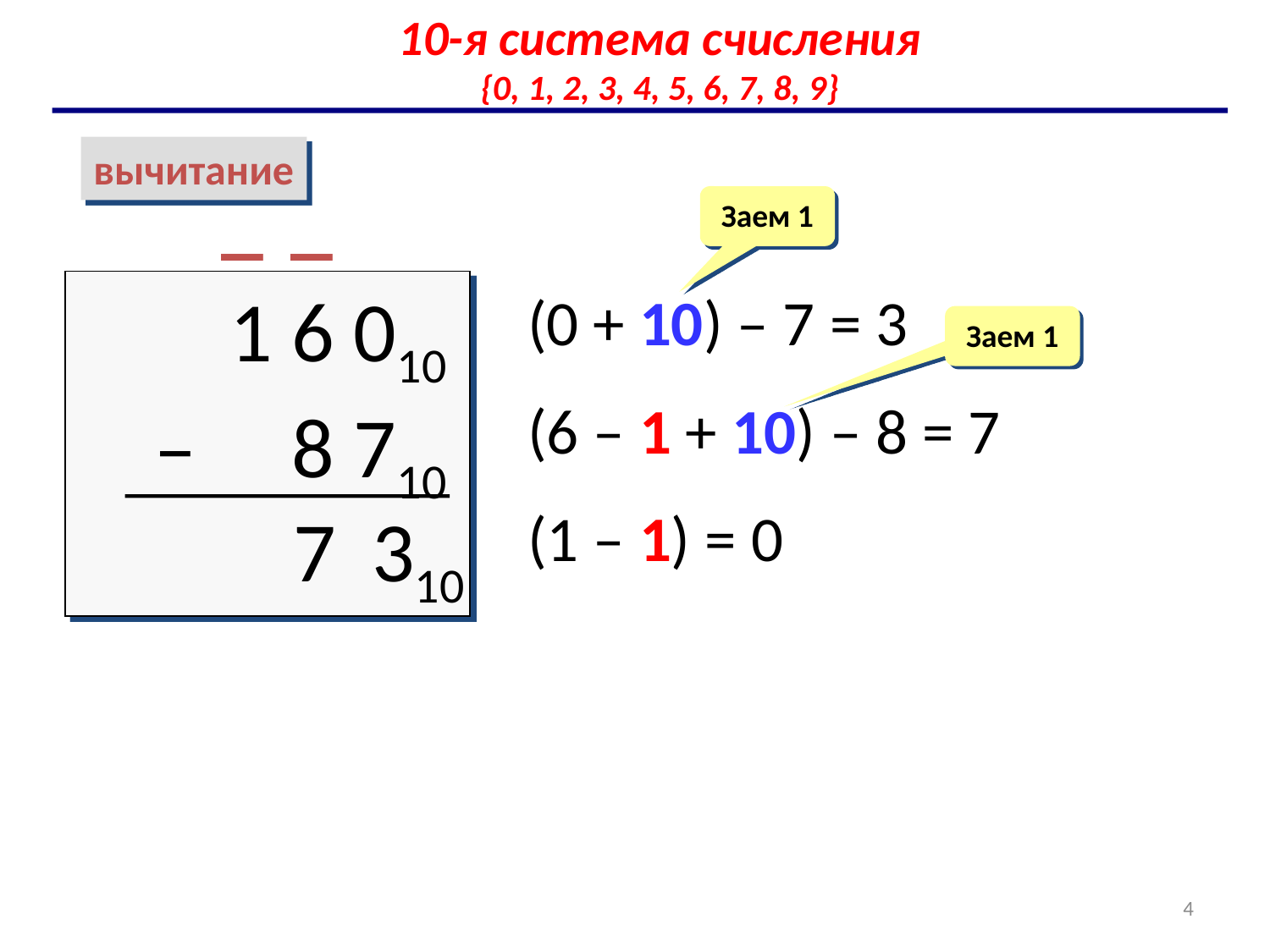

10-я система счисления
{0, 1, 2, 3, 4, 5, 6, 7, 8, 9}

вычитание
_
_
Заем 1
1 6 010
–     8 710
(0 + 10) – 7 = 3
(6 – 1 + 10) – 8 = 7
(1 – 1) = 0
Заем 1
7
310

4